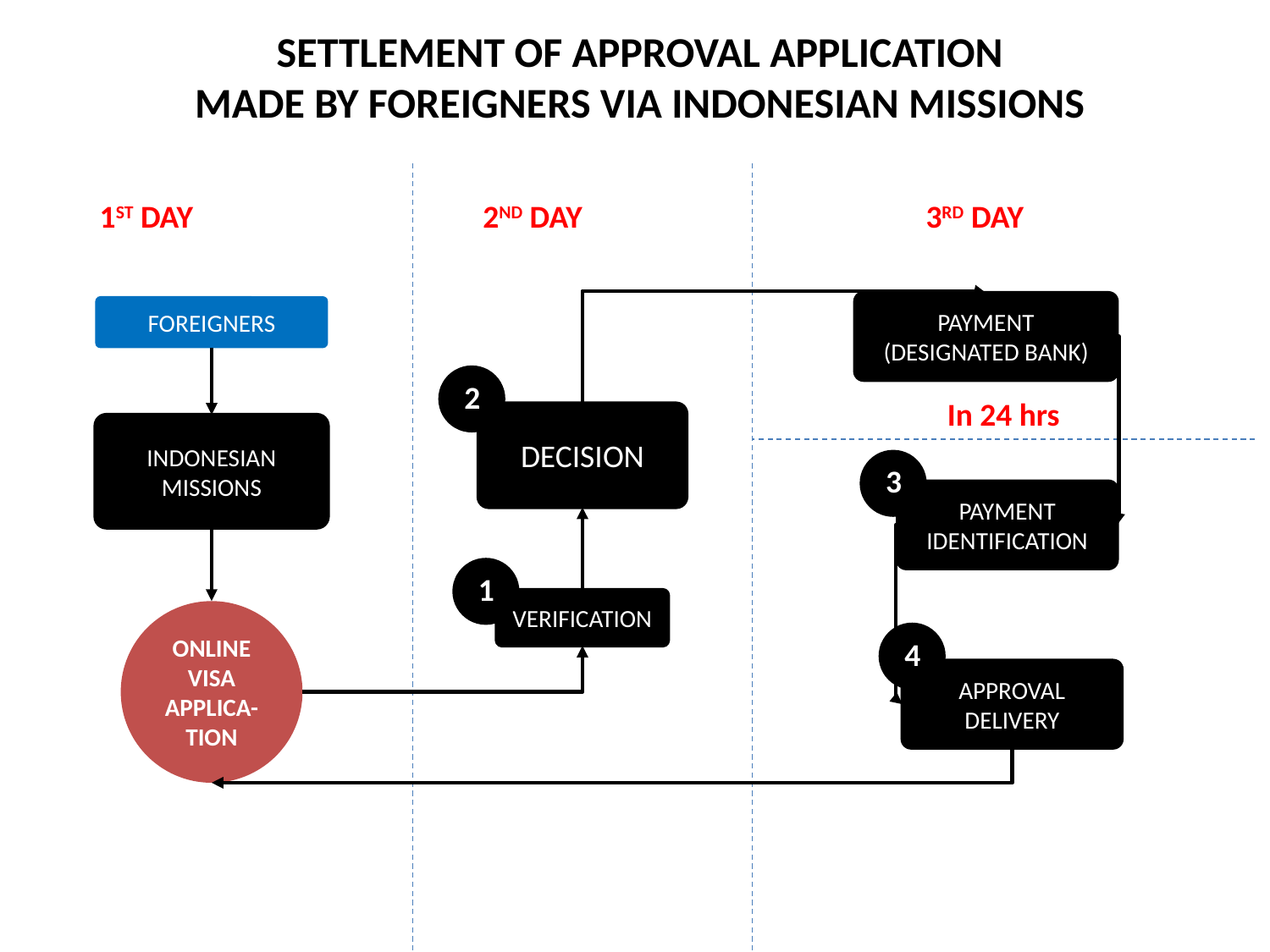

SETTLEMENT OF APPROVAL APPLICATION
MADE BY FOREIGNERS VIA INDONESIAN MISSIONS
1ST DAY
2ND DAY
3RD DAY
PAYMENT
(DESIGNATED BANK)
FOREIGNERS

2
In 24 hrs
DECISION
INDONESIAN MISSIONS

3
PAYMENT IDENTIFICATION

1
VERIFICATION
ONLINE
VISA
APPLICA-
TION

4
APPROVAL DELIVERY